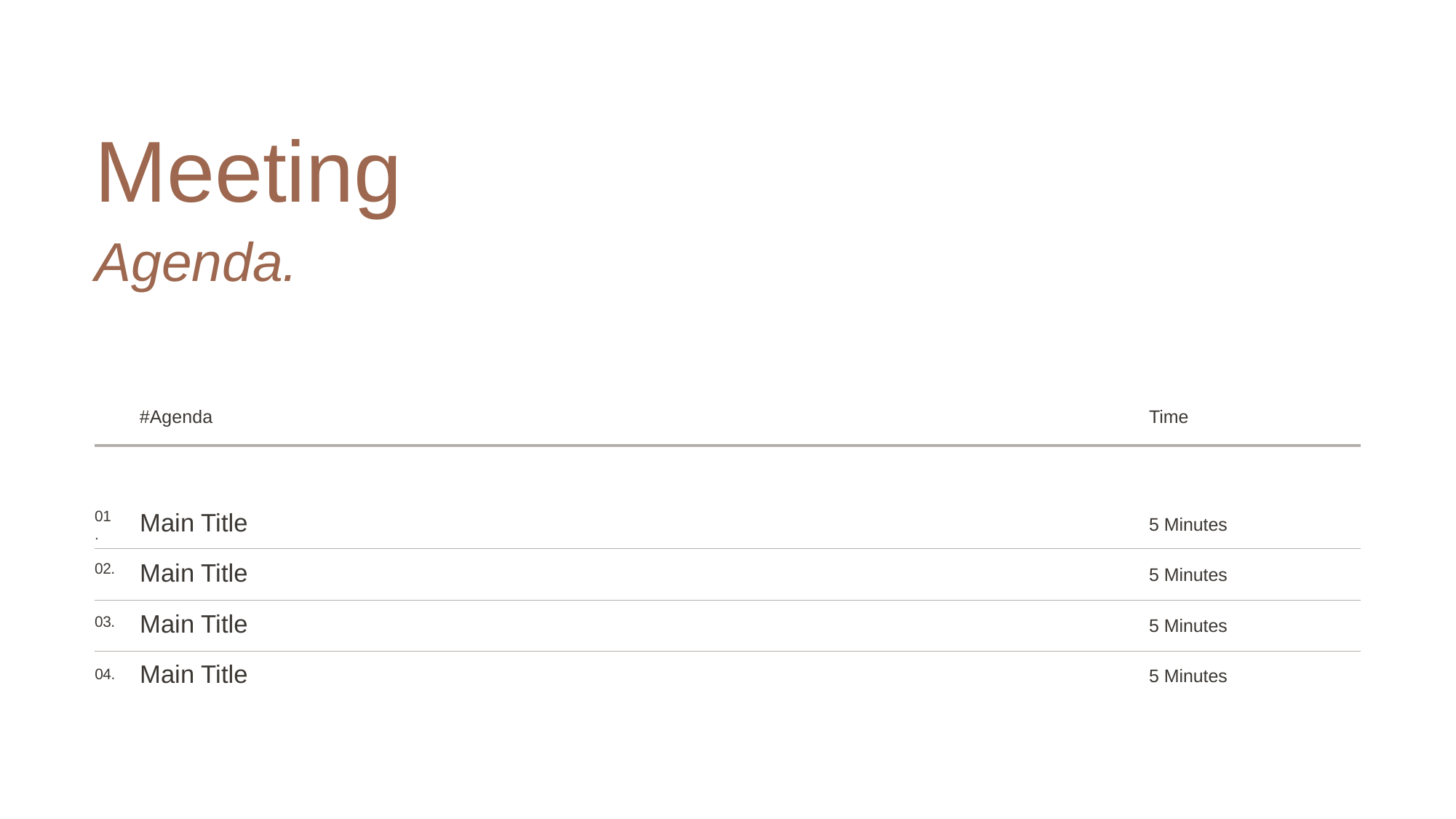

# Meeting
Agenda.
#Agenda
Time

Main Title
01.
5 Minutes

Main Title
02.
5 Minutes

Main Title
03.
5 Minutes

Main Title
5 Minutes
04.